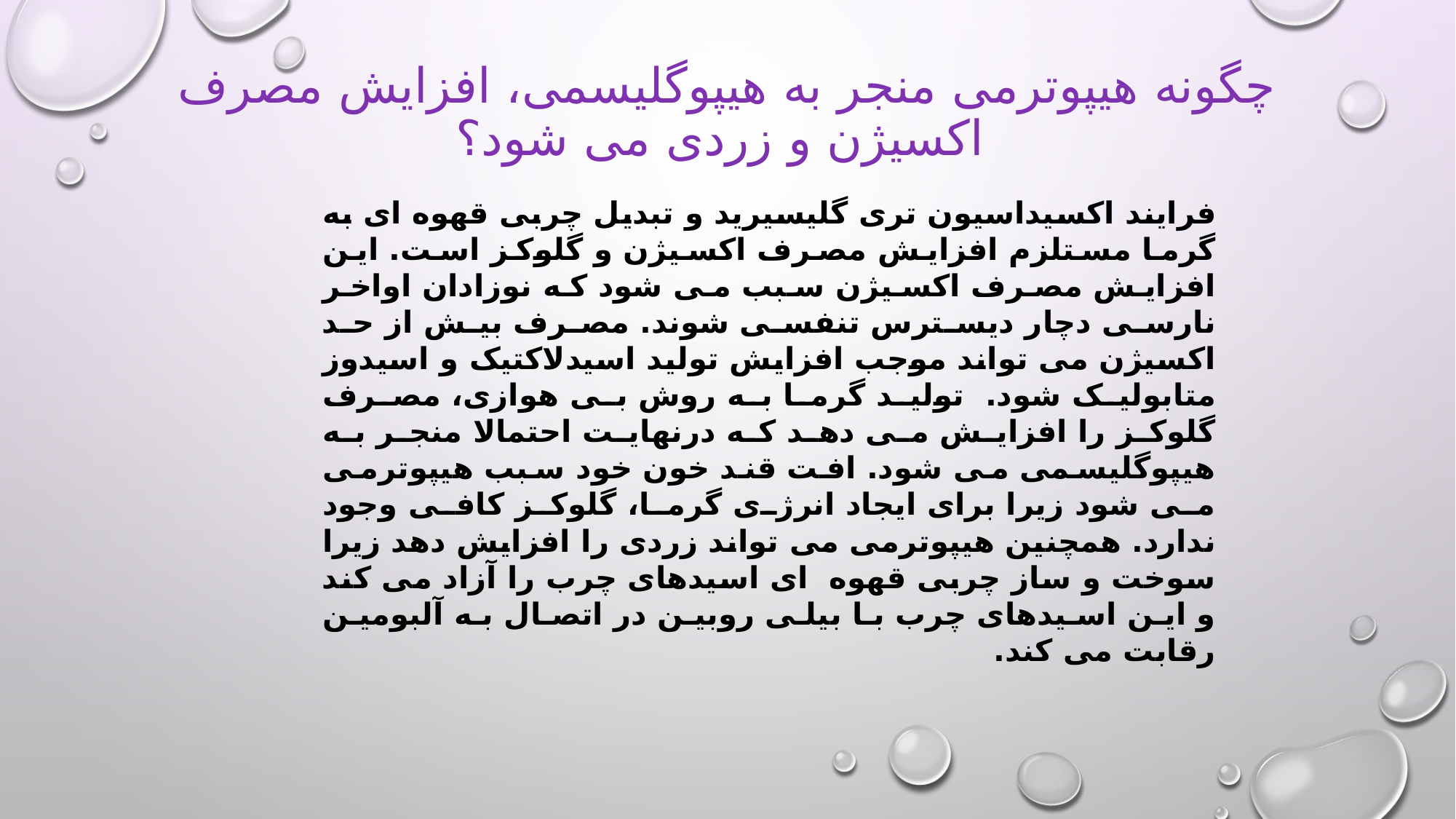

# چگونه هیپوترمی منجر به هیپوگلیسمی، افزایش مصرف اکسیژن و زردی می شود؟
فرایند اکسیداسیون تری گلیسیرید و تبدیل چربی قهوه ای به گرما مستلزم افزایش مصرف اکسیژن و گلوکز است. این افزایش مصرف اکسیژن سبب می شود که نوزادان اواخر نارسی دچار دیسترس تنفسی شوند. مصرف بیش از حد اکسیژن می تواند موجب افزایش تولید اسیدلاکتیک و اسیدوز متابولیک شود.  تولید گرما به روش بی هوازی، مصرف گلوکز را افزایش می دهد که درنهایت احتمالا منجر به هیپوگلیسمی می شود. افت قند خون خود سبب هیپوترمی می شود زیرا برای ایجاد انرژی گرما، گلوکز کافی وجود ندارد. همچنین هیپوترمی می تواند زردی را افزایش دهد زیرا سوخت و ساز چربی قهوه  ای اسیدهای چرب را آزاد می کند و این اسیدهای چرب با بیلی روبین در اتصال به آلبومین رقابت می کند.